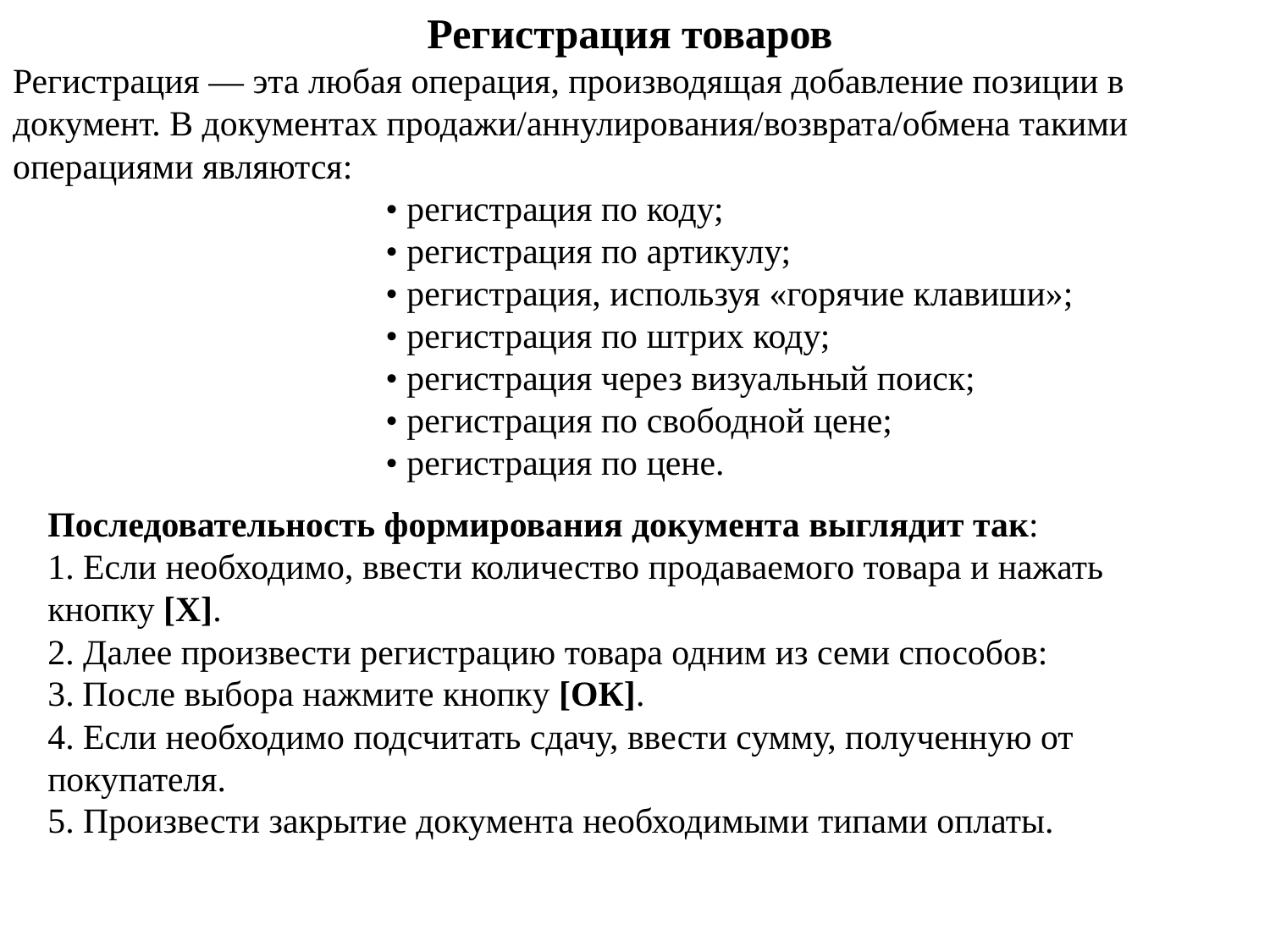

Регистрация товаров

Регистрация — эта любая операция, производящая добавление позиции в документ. В документах продажи/аннулирования/возврата/обмена такими операциями являются:
• регистрация по коду;
• регистрация по артикулу;
• регистрация, используя «горячие клавиши»;
• регистрация по штрих коду;
• регистрация через визуальный поиск;
• регистрация по свободной цене;
• регистрация по цене.

Последовательность формирования документа выглядит так:
1. Если необходимо, ввести количество продаваемого товара и нажать кнопку [X].
2. Далее произвести регистрацию товара одним из семи способов:
3. После выбора нажмите кнопку [ОК].
4. Если необходимо подсчитать сдачу, ввести сумму, полученную от покупателя.
5. Произвести закрытие документа необходимыми типами оплаты.